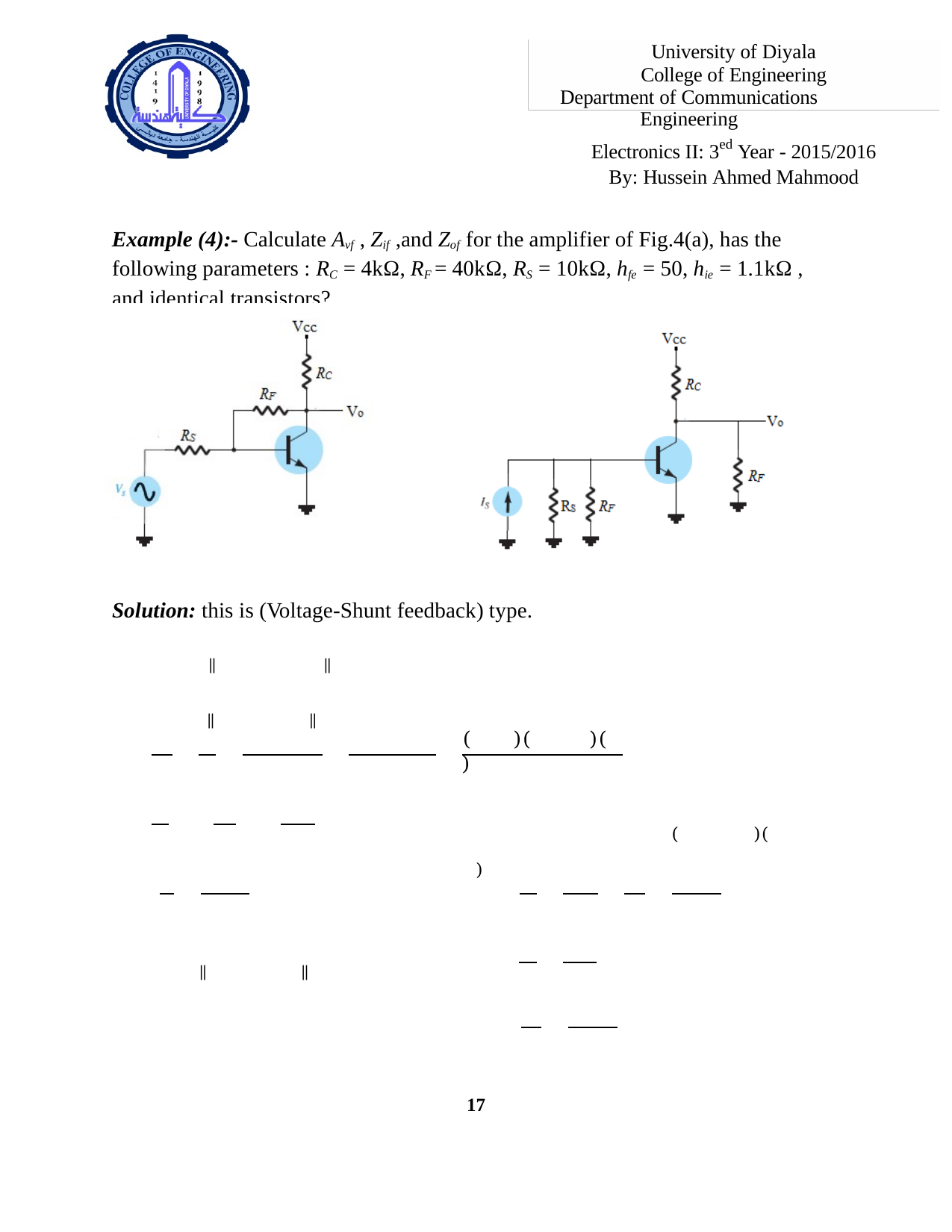

University of Diyala College of Engineering
Department of Communications Engineering
Electronics II: 3ed Year - 2015/2016 By: Hussein Ahmed Mahmood

Example (4):- Calculate Avf  , Zif  ,and Zof  for the amplifier of Fig.4(a), has the following parameters : RC  = 4kΩ, RF = 40kΩ, RS  = 10kΩ, hfe  = 50, hie  = 1.1kΩ , and identical transistors?

Solution: this is (Voltage-Shunt feedback) type.

        ‖         ‖

         ‖        ‖
(   )(     )(  )

                 (      )(    )

         ‖         ‖

17